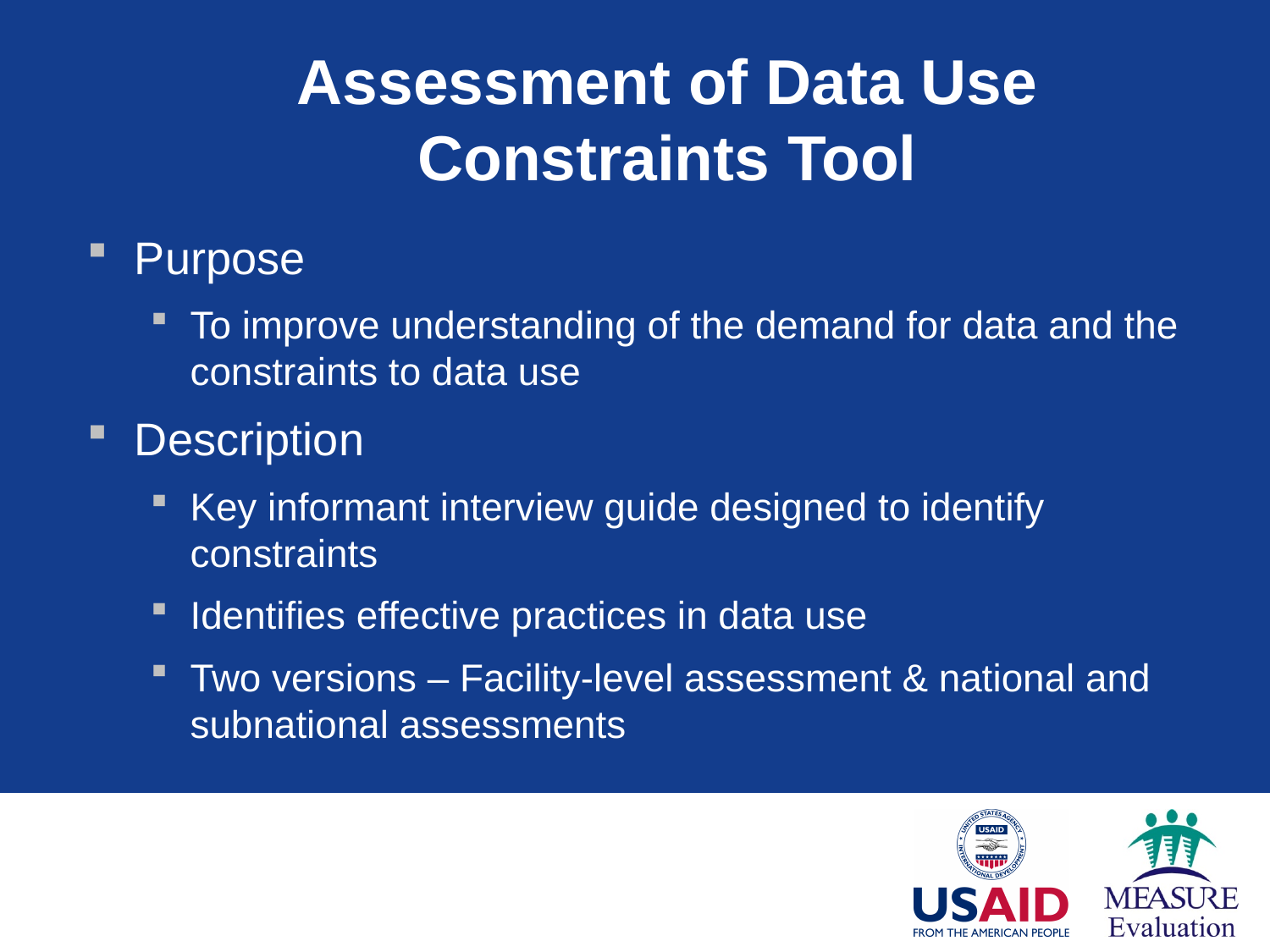

# Assessment of Data Use Constraints Tool
Purpose
To improve understanding of the demand for data and the constraints to data use
Description
Key informant interview guide designed to identify constraints
Identifies effective practices in data use
Two versions – Facility-level assessment & national and subnational assessments